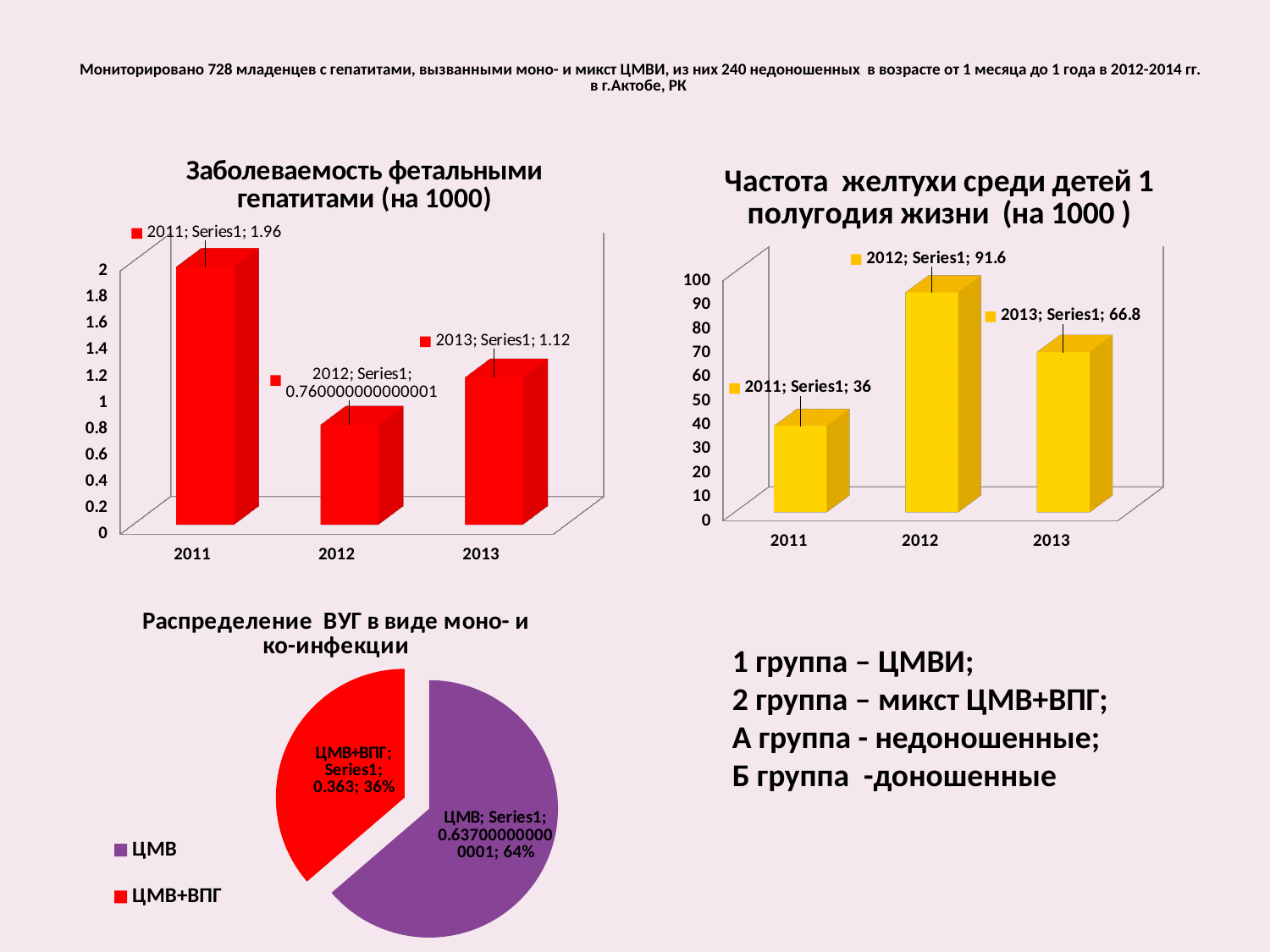

# Мониторировано 728 младенцев с гепатитами, вызванными моно- и микст ЦМВИ, из них 240 недоношенных  в возрасте от 1 месяца до 1 года в 2012-2014 гг. в г.Актобе, РК

[unsupported chart]

[unsupported chart]

### Chart: Распределение  ВУГ в виде моно- и ко-инфекции

| Category |  |
|---|---|
| ЦМВ | 0.6370000000000013 |
| ЦМВ+ВПГ | 0.3630000000000003 |
1 группа – ЦМВИ;
2 группа – микст ЦМВ+ВПГ;
А группа - недоношенные;
Б группа  -доношенные